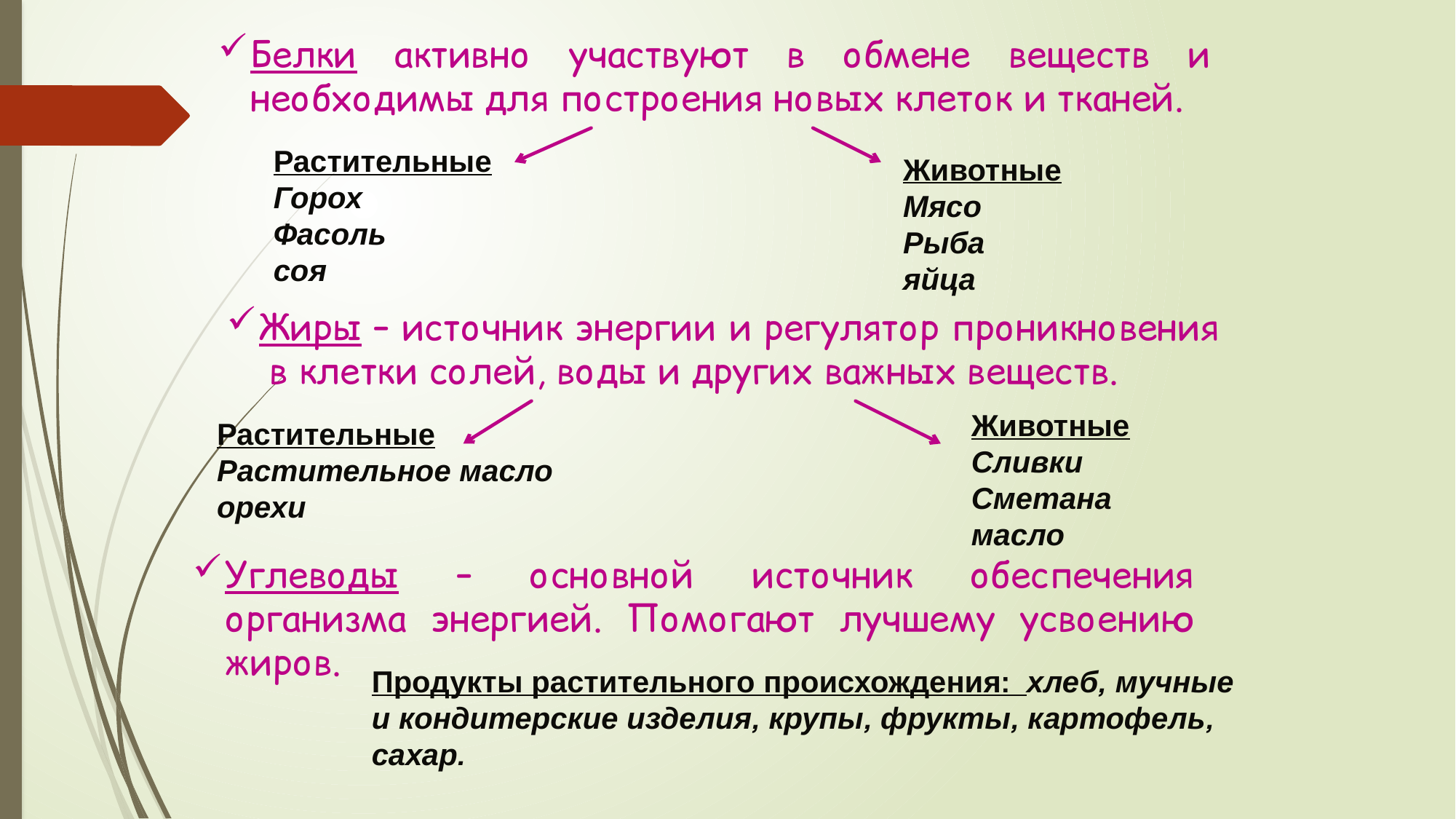

Белки активно участвуют в обмене веществ и необходимы для построения новых клеток и тканей.
Растительные
Горох
Фасоль
соя
Животные
Мясо
Рыба
яйца
Жиры – источник энергии и регулятор проникновения  в клетки солей, воды и других важных веществ.
Животные
Сливки
Сметана
масло
Растительные
Растительное масло
орехи
Углеводы – основной источник обеспечения организма энергией. Помогают лучшему усвоению жиров.
Продукты растительного происхождения:  хлеб, мучные и кондитерские изделия, крупы, фрукты, картофель, сахар.